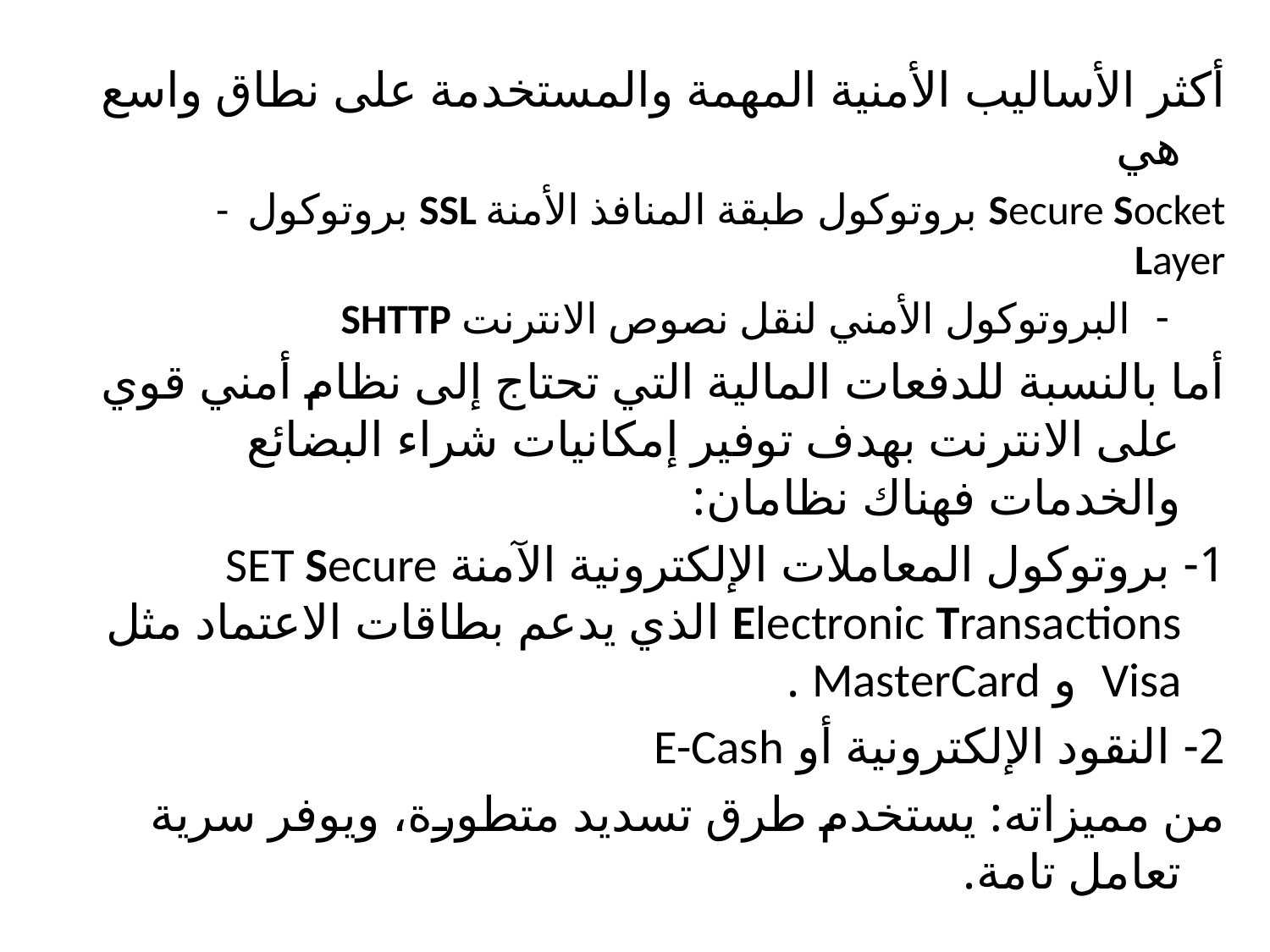

أكثر الأساليب الأمنية المهمة والمستخدمة على نطاق واسع هي
-  بروتوكول SSL بروتوكول طبقة المنافذ الأمنة Secure Socket Layer
البروتوكول الأمني لنقل نصوص الانترنت SHTTP
أما بالنسبة للدفعات المالية التي تحتاج إلى نظام أمني قوي على الانترنت بهدف توفير إمكانيات شراء البضائع والخدمات فهناك نظامان:
1- بروتوكول المعاملات الإلكترونية الآمنة SET Secure Electronic Transactions الذي يدعم بطاقات الاعتماد مثل Visa  و MasterCard .
2- النقود الإلكترونية أو E-Cash
من مميزاته: يستخدم طرق تسديد متطورة، ويوفر سرية تعامل تامة.